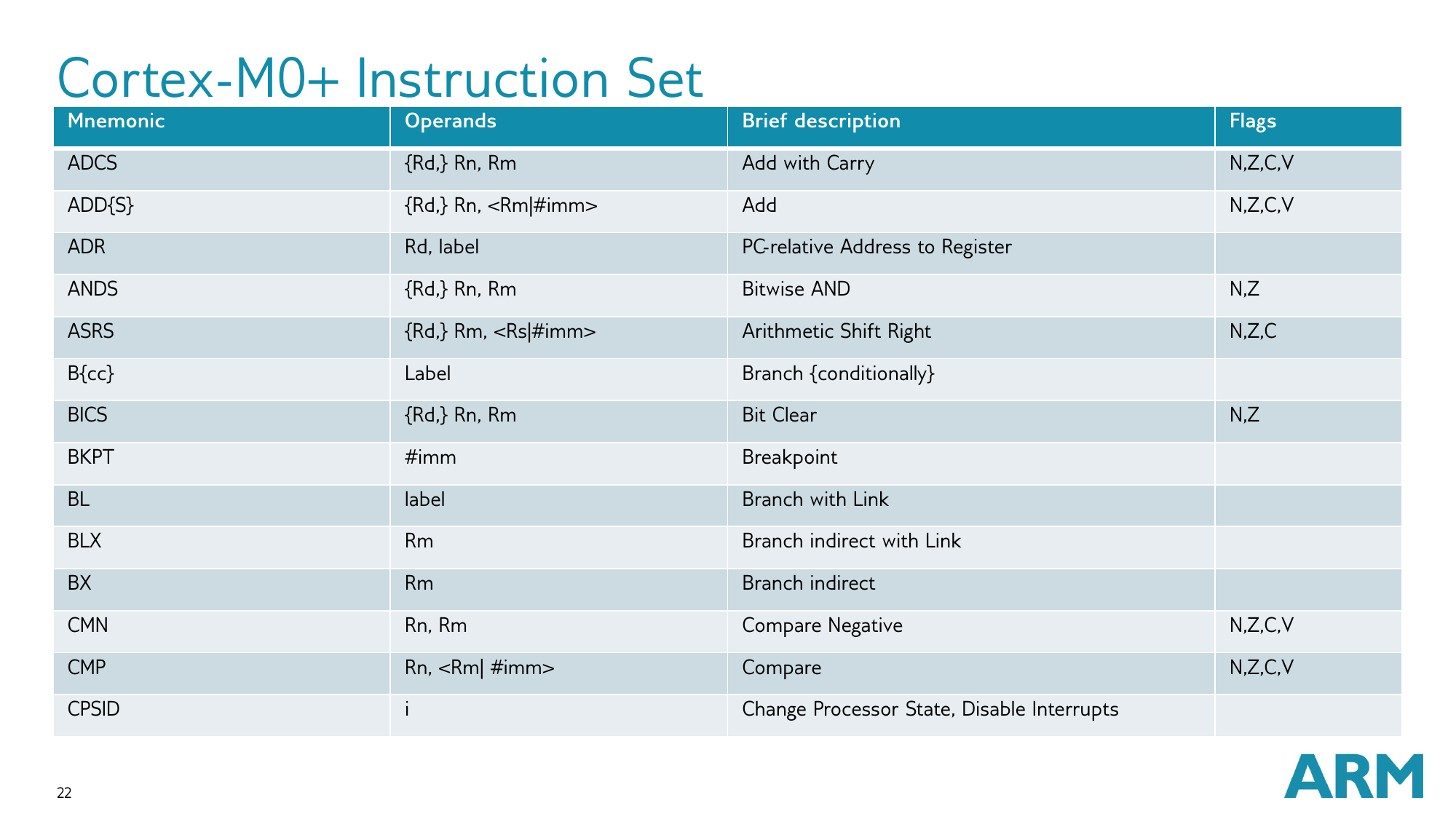

# Cortex-M0+ Instruction Set
| Mnemonic | Operands | Brief description | Flags |
| --- | --- | --- | --- |
| ADCS | {Rd,} Rn, Rm | Add with Carry | N,Z,C,V |
| ADD{S} | {Rd,} Rn, <Rm|#imm> | Add | N,Z,C,V |
| ADR | Rd, label | PC-relative Address to Register |  |
| ANDS | {Rd,} Rn, Rm | Bitwise AND | N,Z |
| ASRS | {Rd,} Rm, <Rs|#imm> | Arithmetic Shift Right | N,Z,C |
| B{cc} | Label | Branch {conditionally} |  |
| BICS | {Rd,} Rn, Rm | Bit Clear | N,Z |
| BKPT | #imm | Breakpoint |  |
| BL | label | Branch with Link |  |
| BLX | Rm | Branch indirect with Link |  |
| BX | Rm | Branch indirect |  |
| CMN | Rn, Rm | Compare Negative | N,Z,C,V |
| CMP | Rn, <Rm| #imm> | Compare | N,Z,C,V |
| CPSID | i | Change Processor State, Disable Interrupts |  |